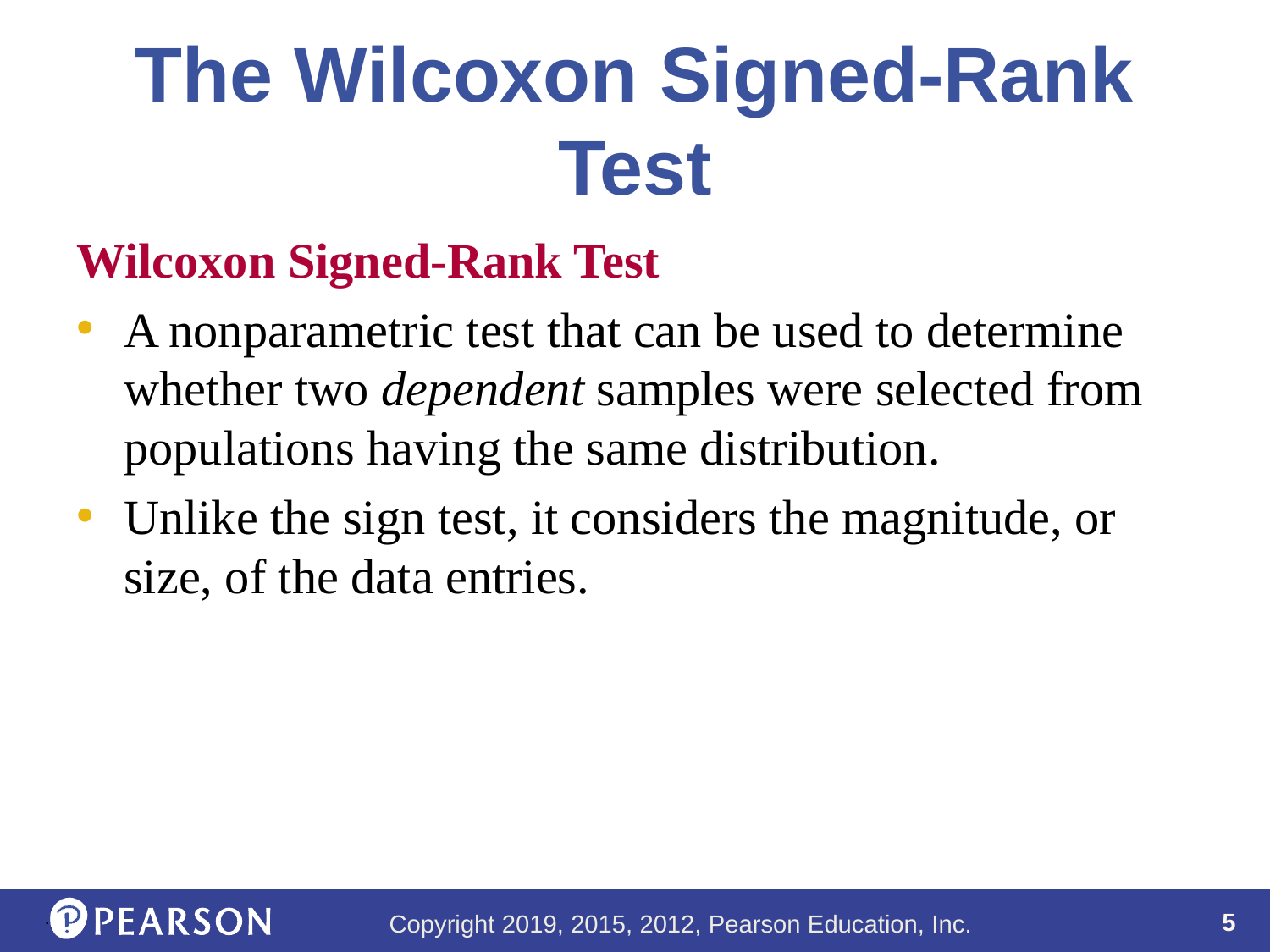

# The Wilcoxon Signed-Rank Test
Wilcoxon Signed-Rank Test
A nonparametric test that can be used to determine whether two dependent samples were selected from populations having the same distribution.
Unlike the sign test, it considers the magnitude, or size, of the data entries.
.